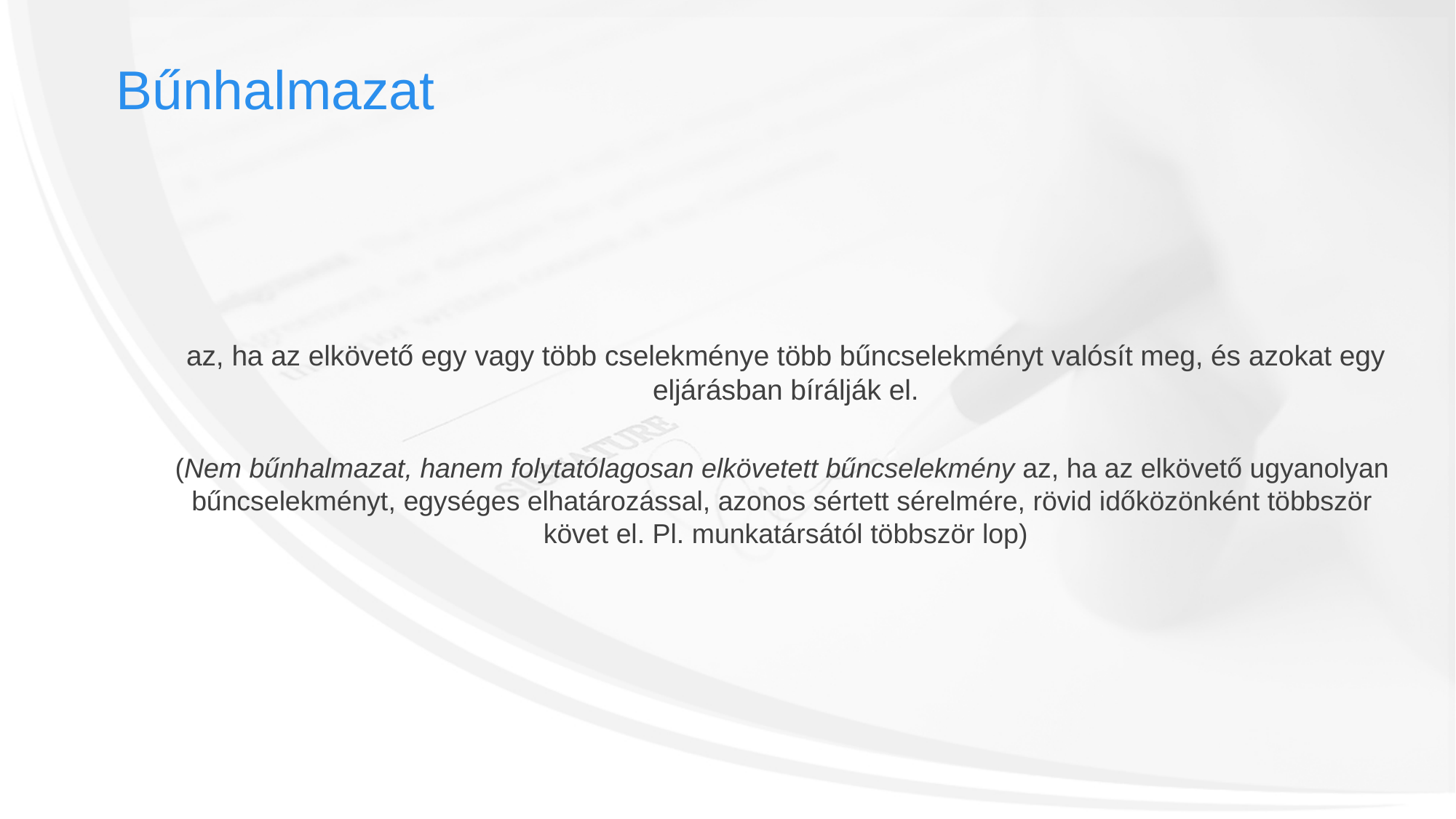

Bűnhalmazat
az, ha az elkövető egy vagy több cselekménye több bűncselekményt valósít meg, és azokat egy eljárásban bírálják el.

(Nem bűnhalmazat, hanem folytatólagosan elkövetett bűncselekmény az, ha az elkövető ugyanolyan
bűncselekményt, egységes elhatározással, azonos sértett sérelmére, rövid időközönként többször
követ el. Pl. munkatársától többször lop)